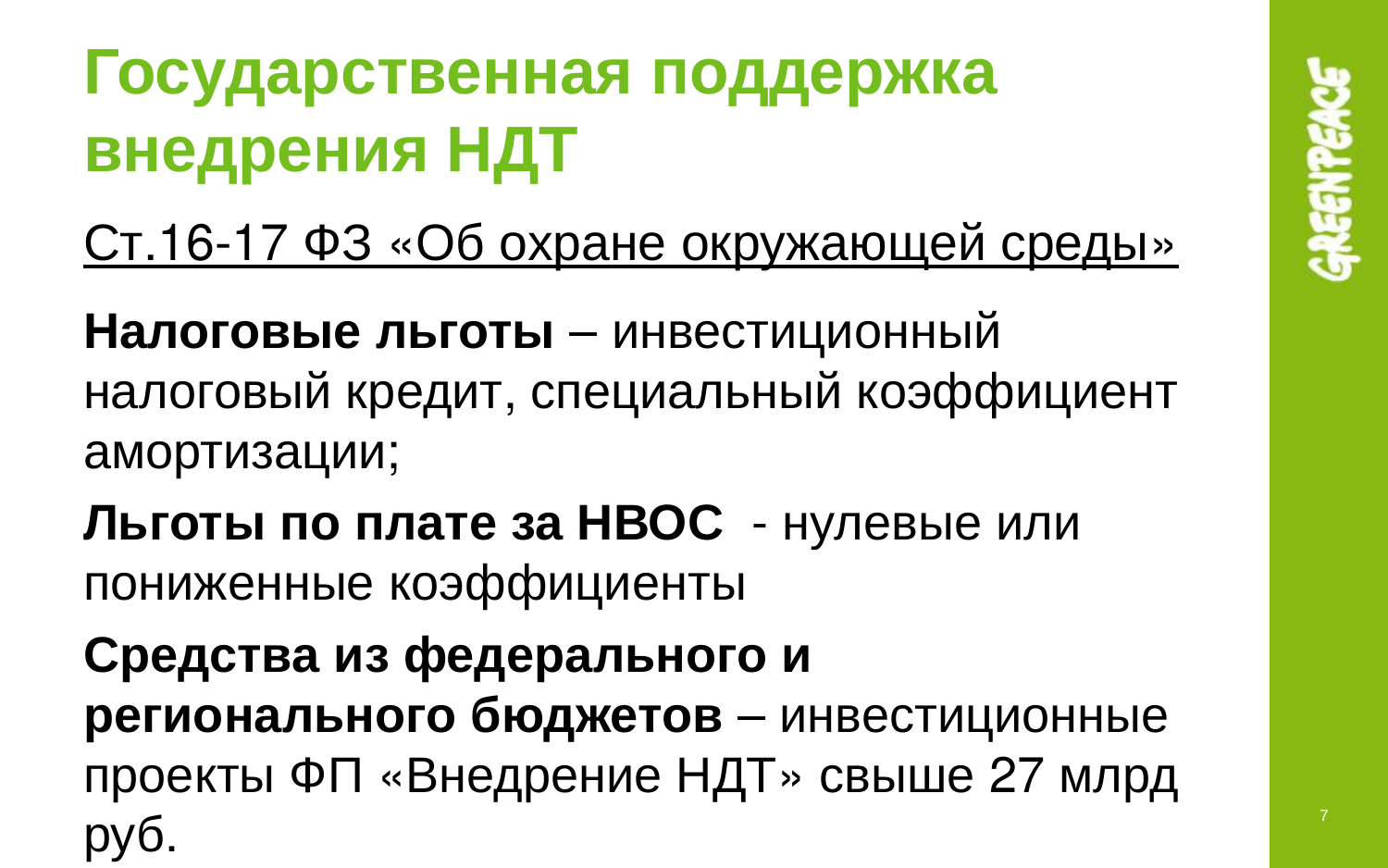

# Государственная поддержка внедрения НДТ
Ст.16-17 ФЗ «Об охране окружающей среды»

Налоговые льготы – инвестиционный налоговый кредит, специальный коэффициент амортизации;
Льготы по плате за НВОС  - нулевые или пониженные коэффициенты
Средства из федерального и регионального бюджетов – инвестиционные проекты ФП «Внедрение НДТ» свыше 27 млрд руб.